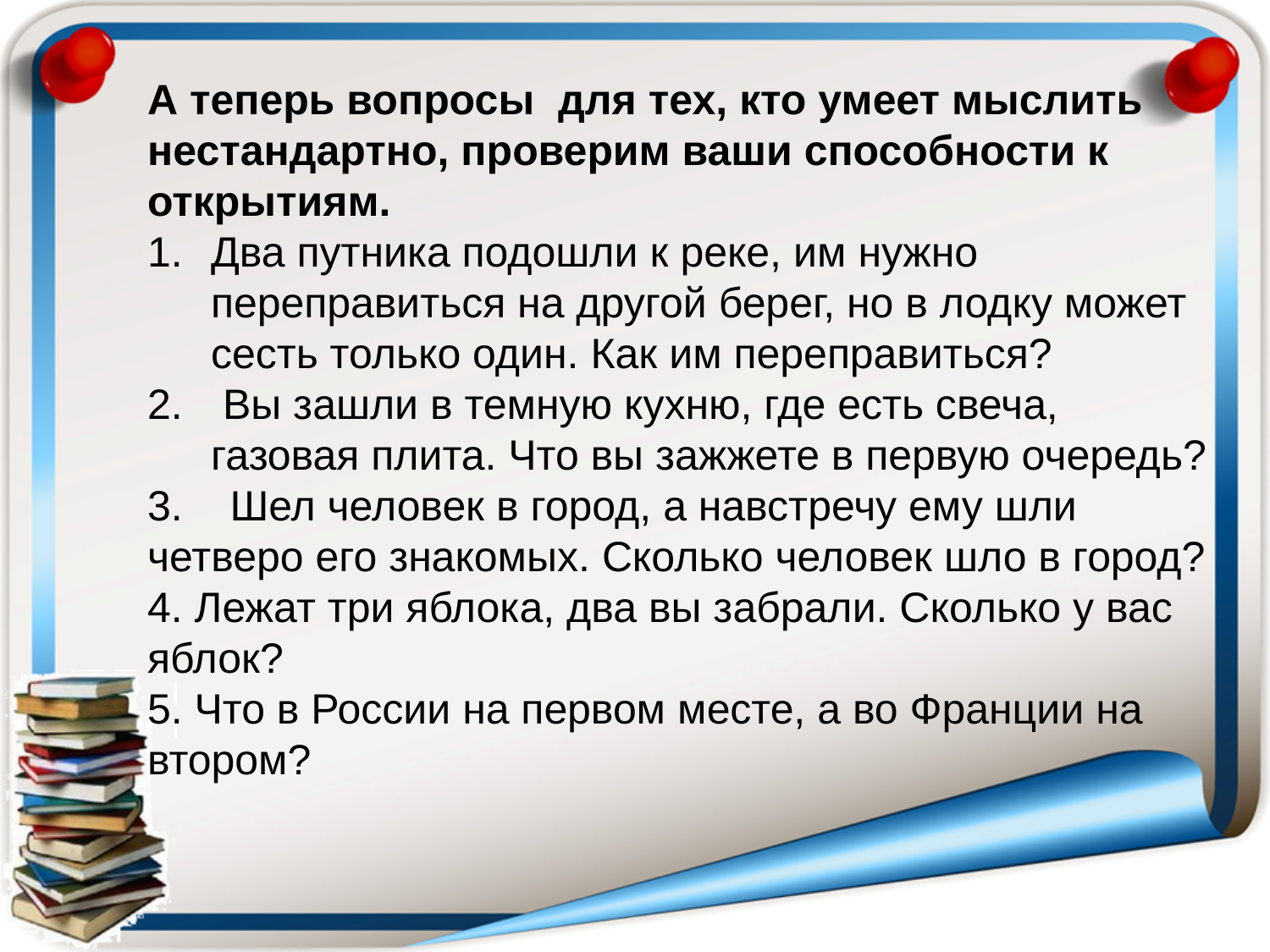

А теперь вопросы  для тех, кто умеет мыслить нестандартно, проверим ваши способности к открытиям.
Два путника подошли к реке, им нужно переправиться на другой берег, но в лодку может сесть только один. Как им переправиться?
 Вы зашли в темную кухню, где есть свеча, газовая плита. Что вы зажжете в первую очередь?
3.    Шел человек в город, а навстречу ему шли четверо его знакомых. Сколько человек шло в город?
4. Лежат три яблока, два вы забрали. Сколько у вас яблок?
5. Что в России на первом месте, а во Франции на втором?